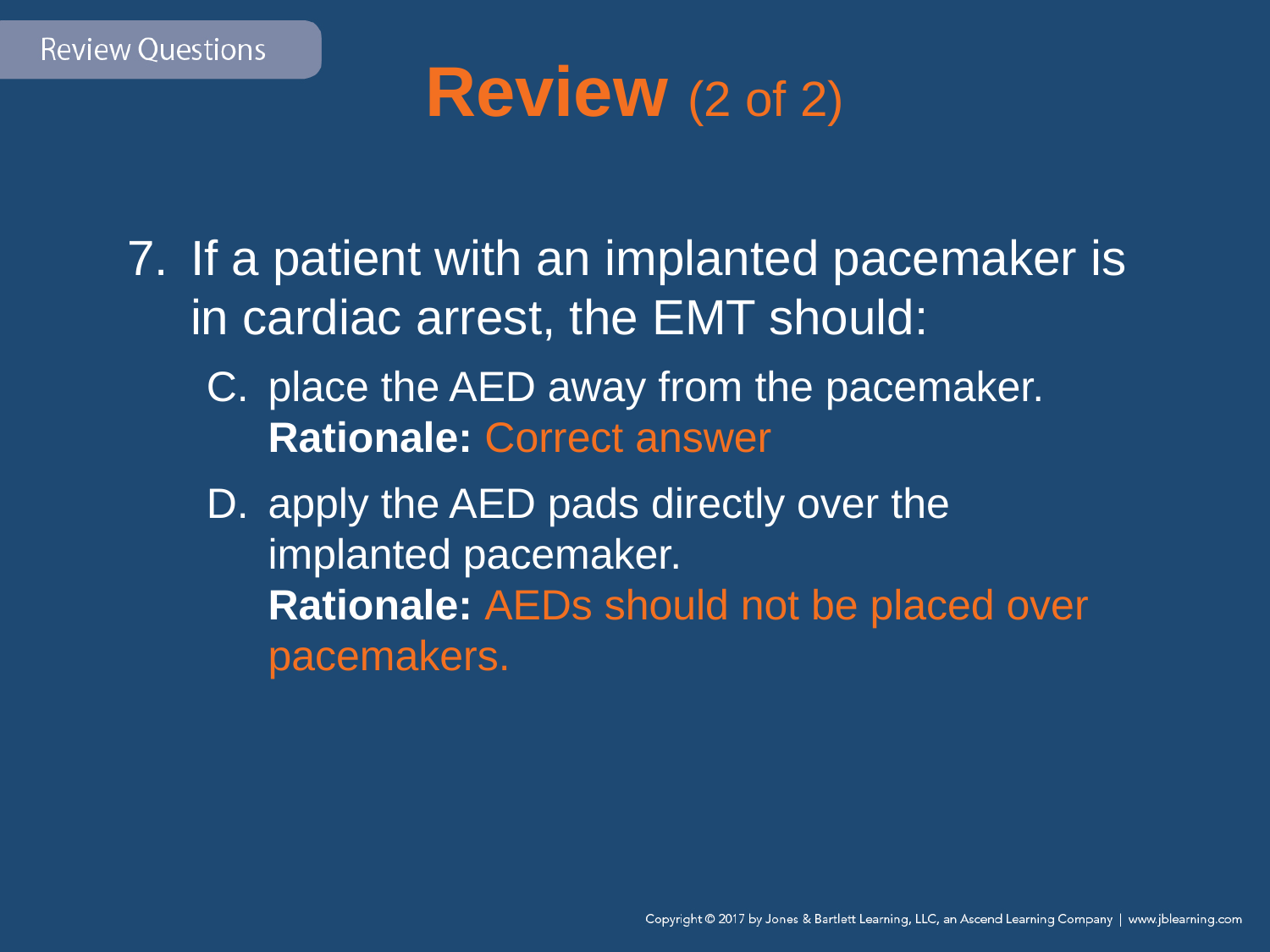

# Review (2 of 2)
If a patient with an implanted pacemaker is in cardiac arrest, the EMT should:
place the AED away from the pacemaker.
Rationale: Correct answer
apply the AED pads directly over the implanted pacemaker.
Rationale: AEDs should not be placed over pacemakers.